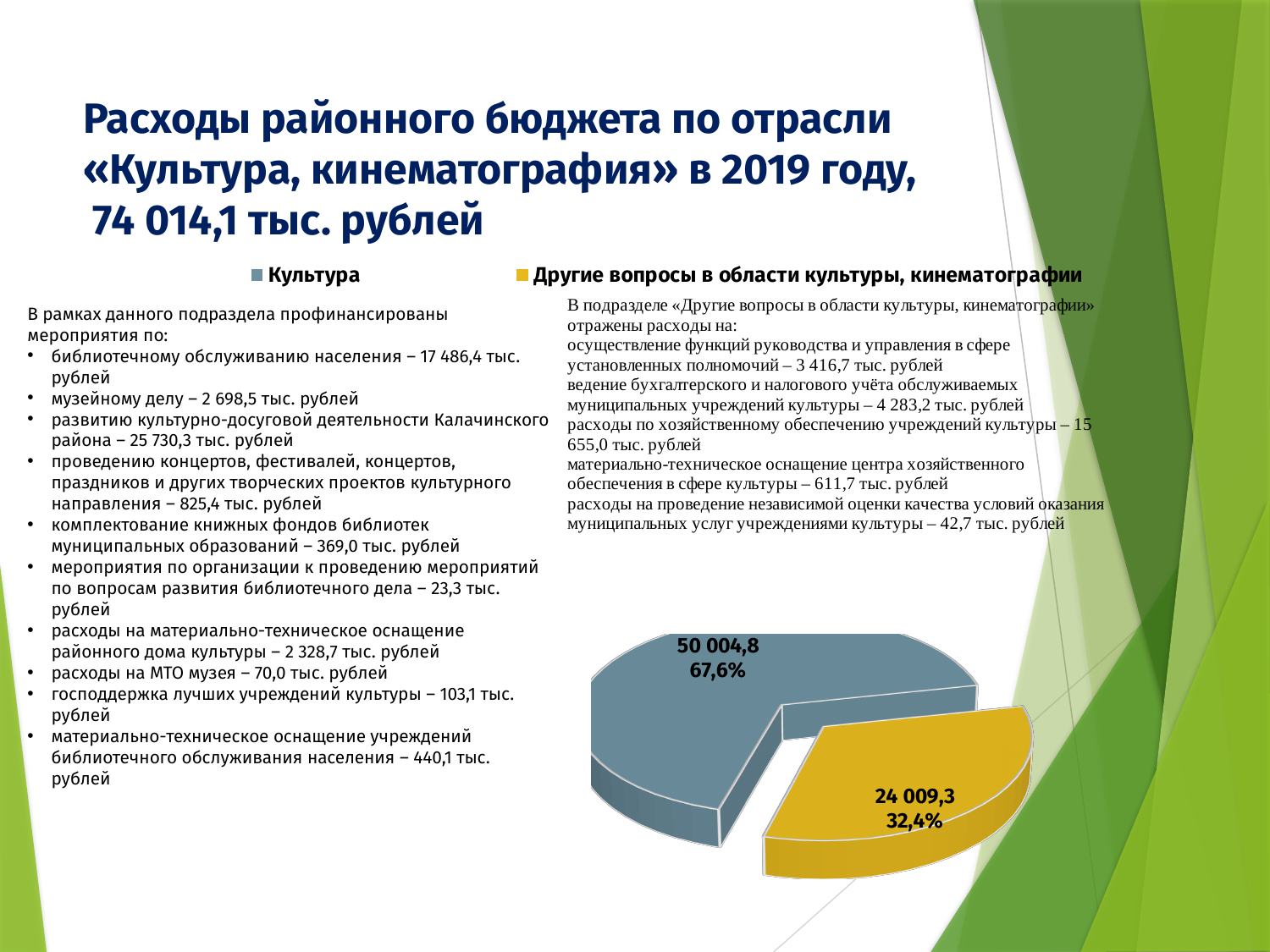

# Расходы районного бюджета по отрасли «Культура, кинематография» в 2019 году, 74 014,1 тыс. рублей

[unsupported chart]

В рамках данного подраздела профинансированы мероприятия по:
библиотечному обслуживанию населения – 17 486,4 тыс. рублей
музейному делу – 2 698,5 тыс. рублей
развитию культурно-досуговой деятельности Калачинского района – 25 730,3 тыс. рублей
проведению концертов, фестивалей, концертов, праздников и других творческих проектов культурного направления – 825,4 тыс. рублей
комплектование книжных фондов библиотек муниципальных образований – 369,0 тыс. рублей
мероприятия по организации к проведению мероприятий по вопросам развития библиотечного дела – 23,3 тыс. рублей
расходы на материально-техническое оснащение районного дома культуры – 2 328,7 тыс. рублей
расходы на МТО музея – 70,0 тыс. рублей
господдержка лучших учреждений культуры – 103,1 тыс. рублей
материально-техническое оснащение учреждений библиотечного обслуживания населения – 440,1 тыс. рублей